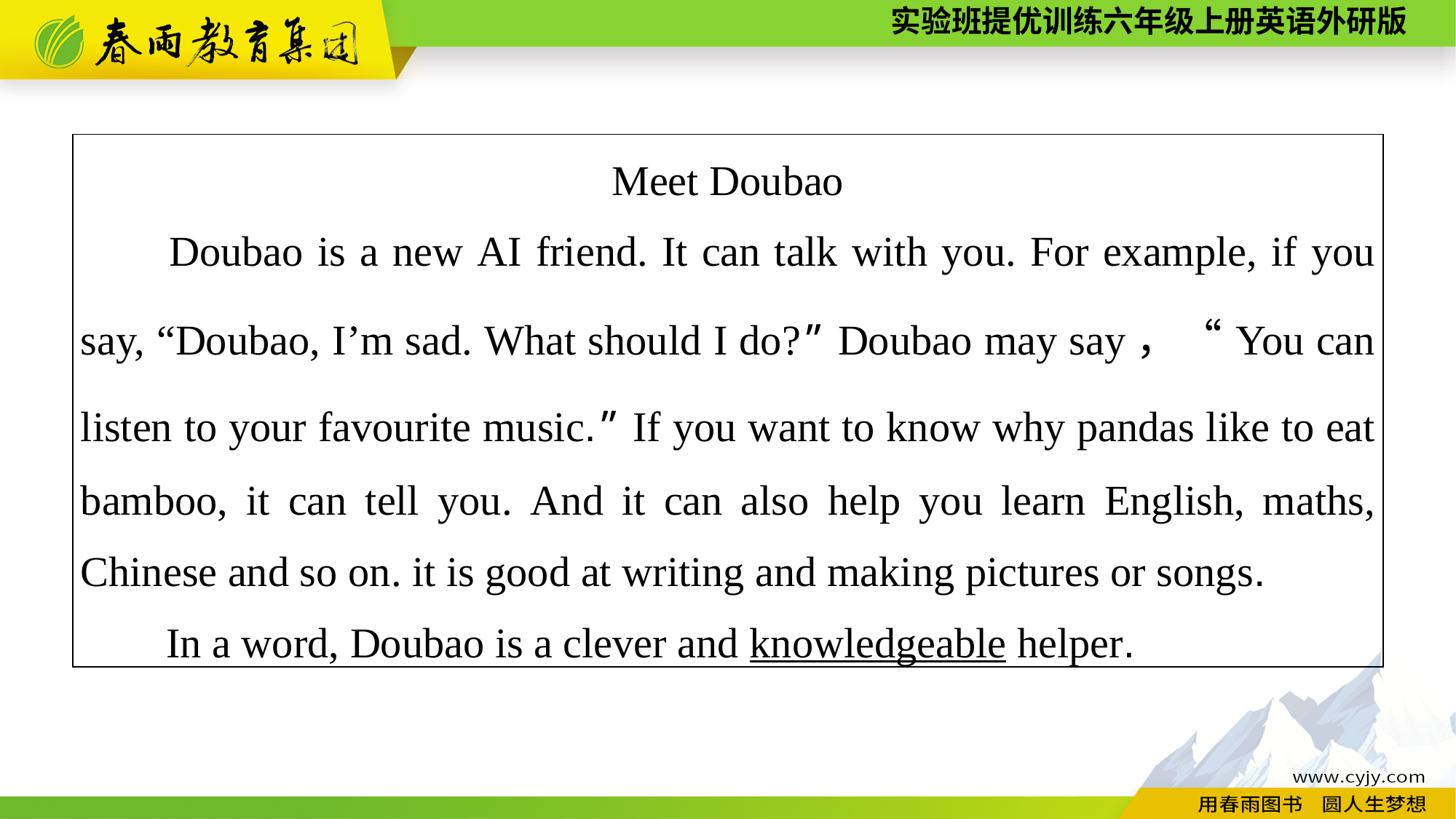

| Meet Doubao Doubao is a new AI friend. It can talk with you. For example, if you say, “Doubao, I’m sad. What should I do?” Doubao may say，“You can listen to your favourite music.” If you want to know why pandas like to eat bamboo, it can tell you. And it can also help you learn English, maths, Chinese and so on. it is good at writing and making pictures or songs. In a word, Doubao is a clever and knowledgeable helper. |
| --- |